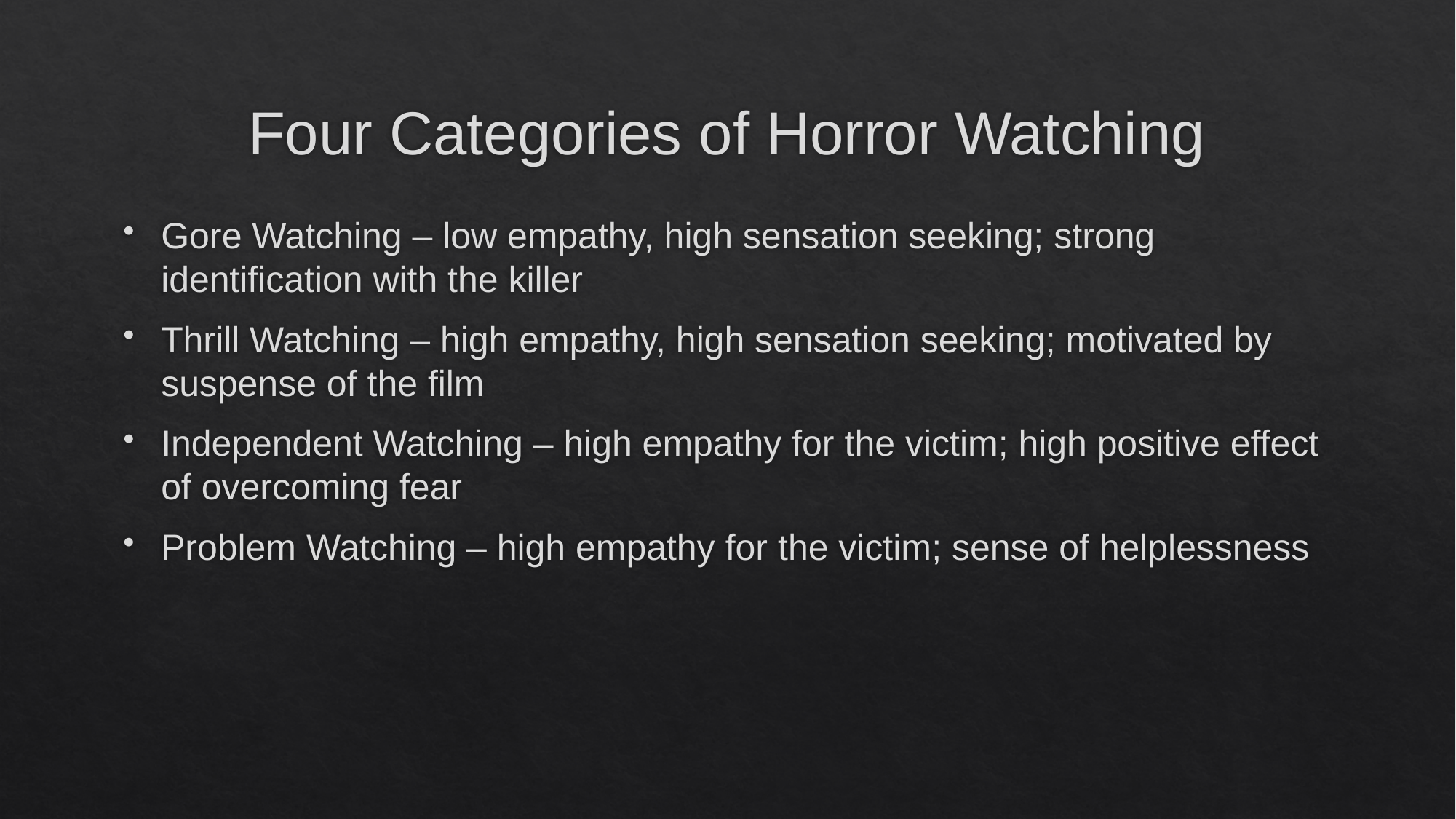

# Four Categories of Horror Watching
Gore Watching – low empathy, high sensation seeking; strong identification with the killer
Thrill Watching – high empathy, high sensation seeking; motivated by suspense of the film
Independent Watching – high empathy for the victim; high positive effect of overcoming fear
Problem Watching – high empathy for the victim; sense of helplessness